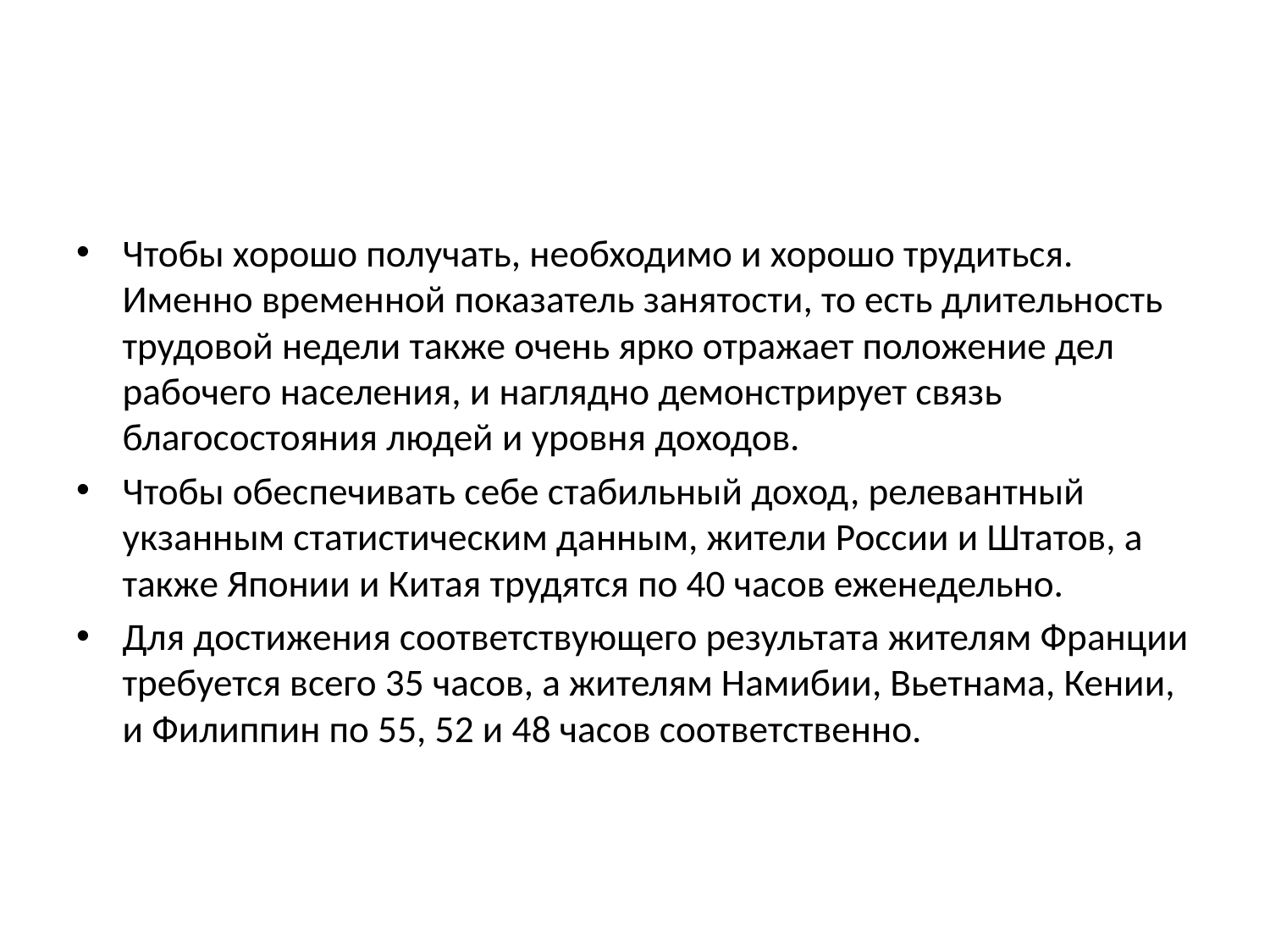

#
Чтобы хорошо получать, необходимо и хорошо трудиться. Именно временной показатель занятости, то есть длительность трудовой недели также очень ярко отражает положение дел рабочего населения, и наглядно демонстрирует связь благосостояния людей и уровня доходов.
Чтобы обеспечивать себе стабильный доход, релевантный укзанным статистическим данным, жители России и Штатов, а также Японии и Китая трудятся по 40 часов еженедельно.
Для достижения соответствующего результата жителям Франции требуется всего 35 часов, а жителям Намибии, Вьетнама, Кении, и Филиппин по 55, 52 и 48 часов соответственно.